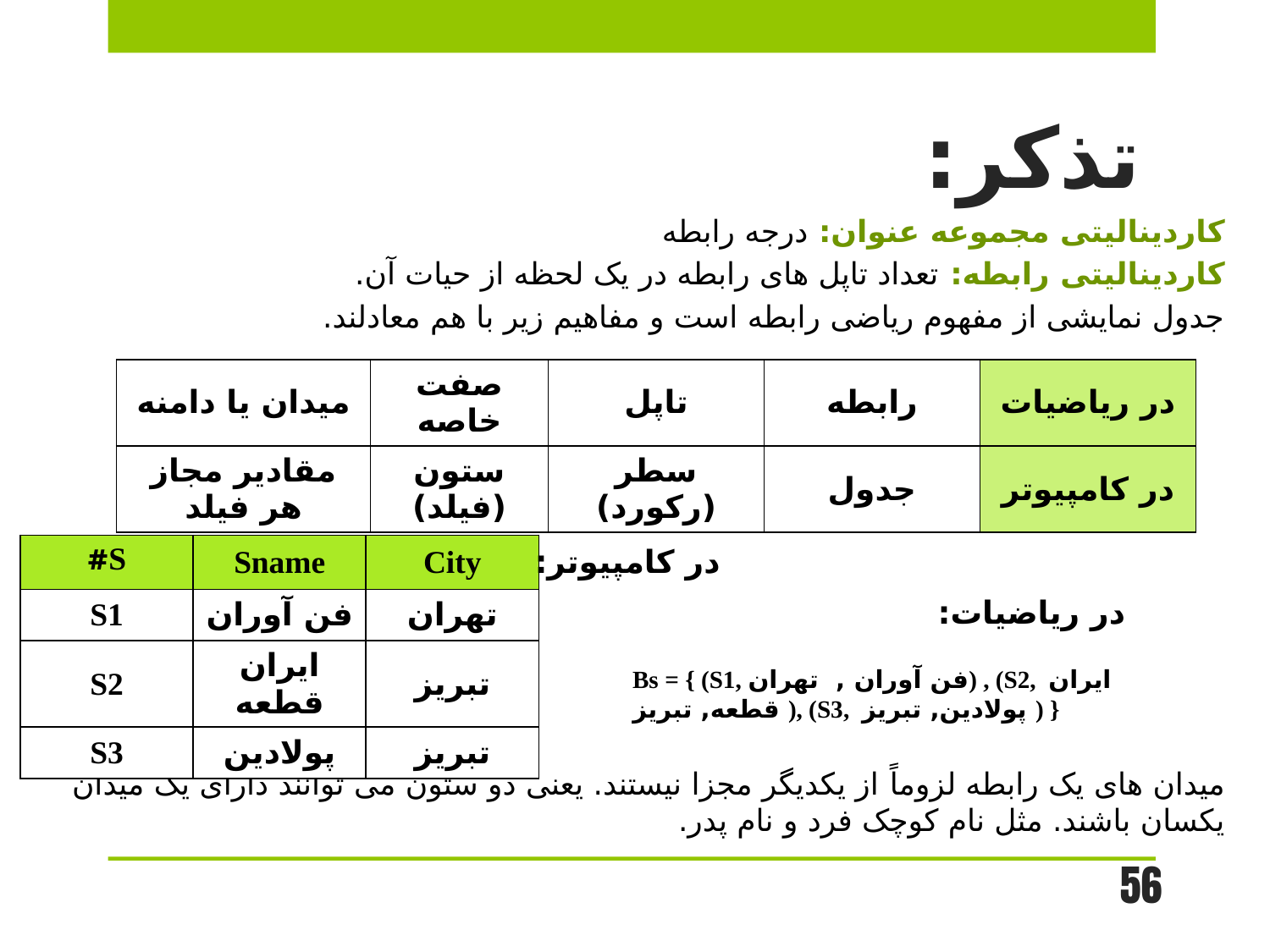

# تذکر:
کاردینالیتی مجموعه عنوان: درجه رابطه
کاردینالیتی رابطه: تعداد تاپل های رابطه در یک لحظه از حیات آن.
جدول نمایشی از مفهوم ریاضی رابطه است و مفاهیم زیر با هم معادلند.

میدان های یک رابطه لزوماً از یکدیگر مجزا نیستند. یعنی دو ستون می توانند دارای یک میدان یکسان باشند. مثل نام کوچک فرد و نام پدر.
| میدان یا دامنه | صفت خاصه | تاپل | رابطه | در ریاضیات |
| --- | --- | --- | --- | --- |
| مقادیر مجاز هر فیلد | ستون (فیلد) | سطر (رکورد) | جدول | در کامپیوتر |
| S# | Sname | City |
| --- | --- | --- |
| S1 | فن آوران | تهران |
| S2 | ایران قطعه | تبریز |
| S3 | پولادین | تبریز |
در کامپیوتر:
در ریاضیات:
Bs = { (S1, فن آوران ,  تهران) , (S2,  ایران قطعه, تبریز ), (S3,  پولادین, تبریز ) }
56